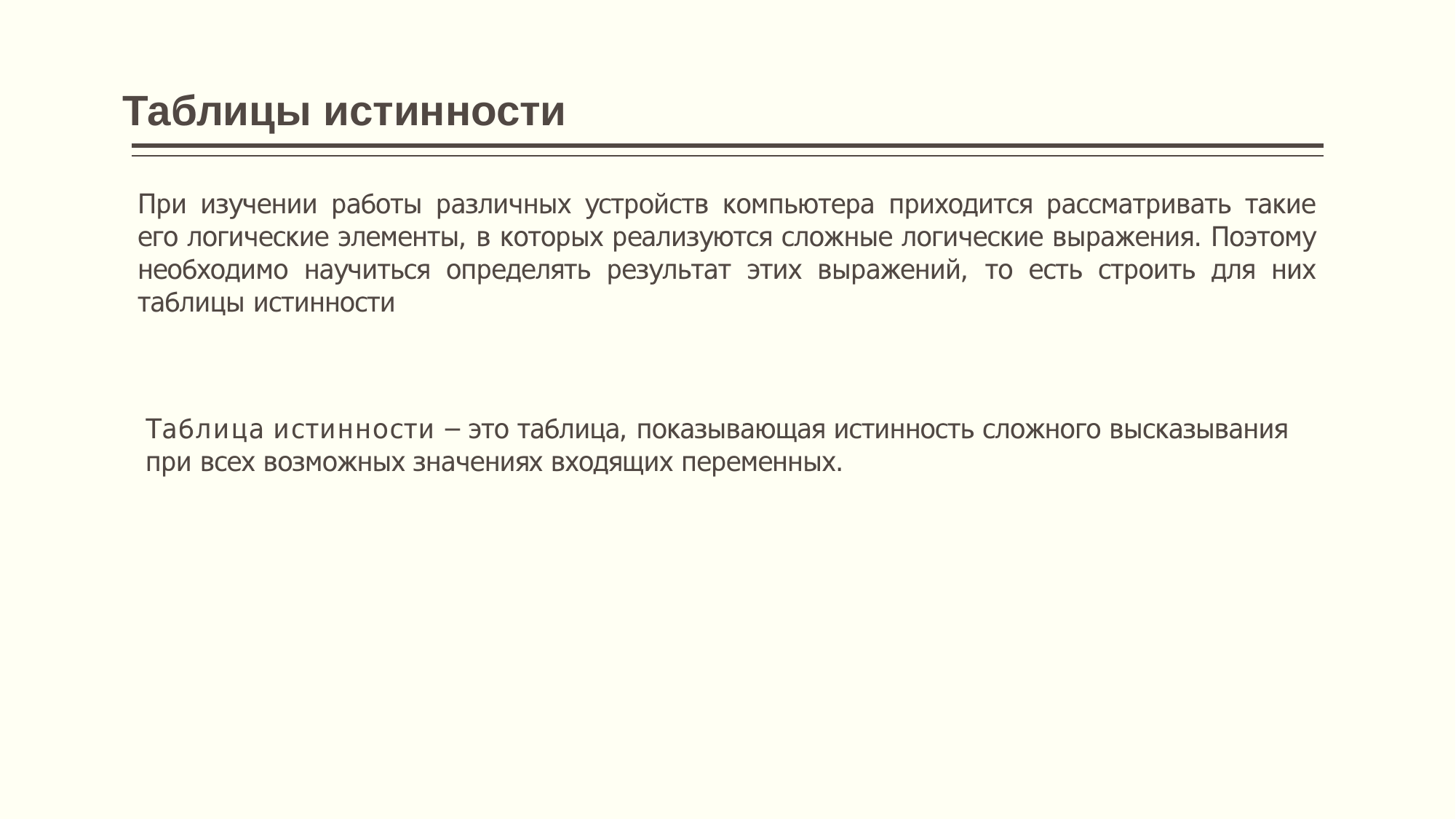

# Таблицы истинности
При изучении работы различных устройств компьютера приходится рассматривать такие его логические элементы, в которых реализуются сложные логические выражения. Поэтому необходимо научиться определять результат этих выражений, то есть строить для них таблицы истинности
Таблица истинности – это таблица, показывающая истинность сложного высказывания при всех возможных значениях входящих переменных.